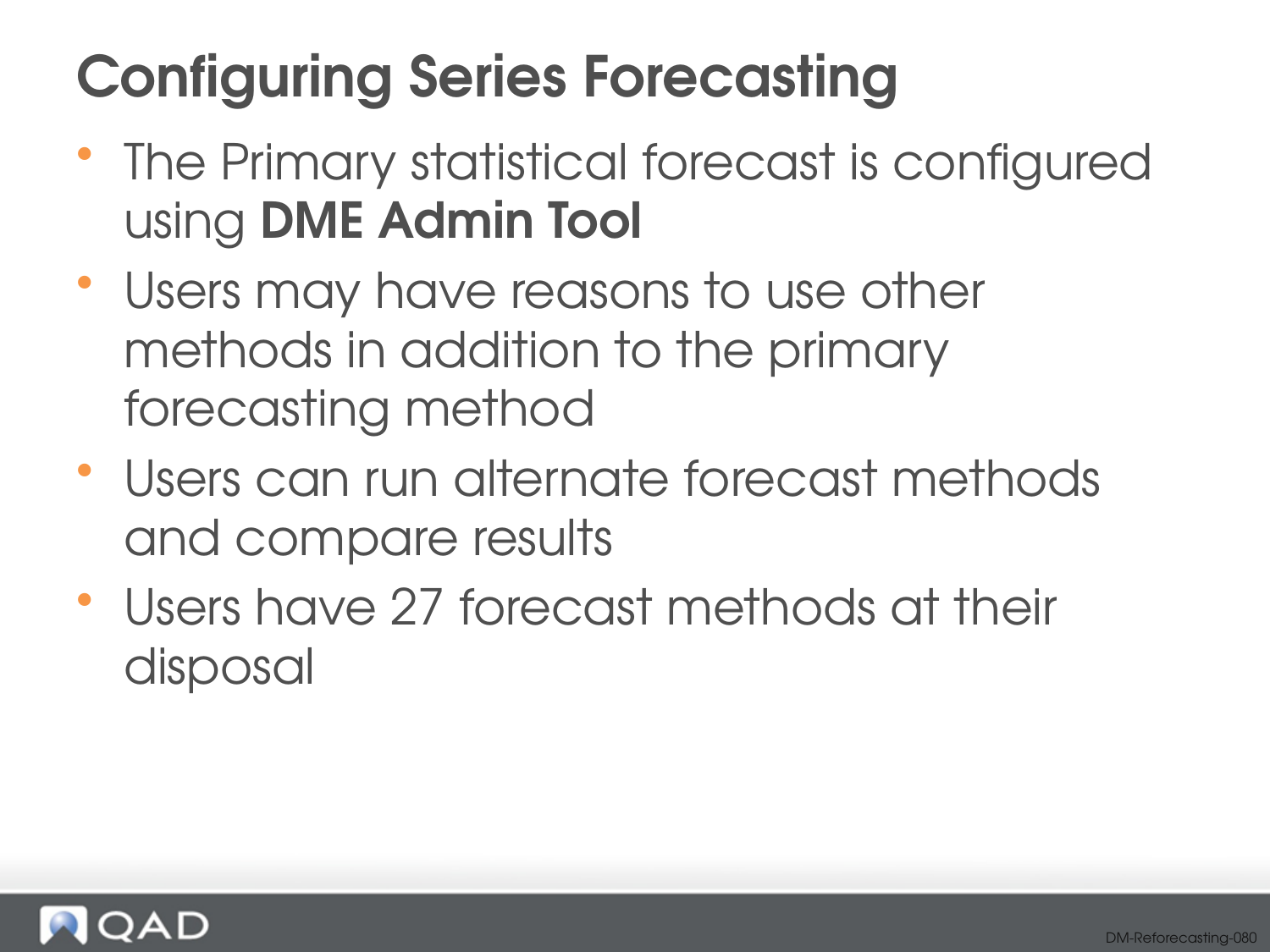

# Configuring Series Forecasting
The Primary statistical forecast is configured using DME Admin Tool
Users may have reasons to use other methods in addition to the primary forecasting method
Users can run alternate forecast methods and compare results
Users have 27 forecast methods at their disposal
DM-Reforecasting-080